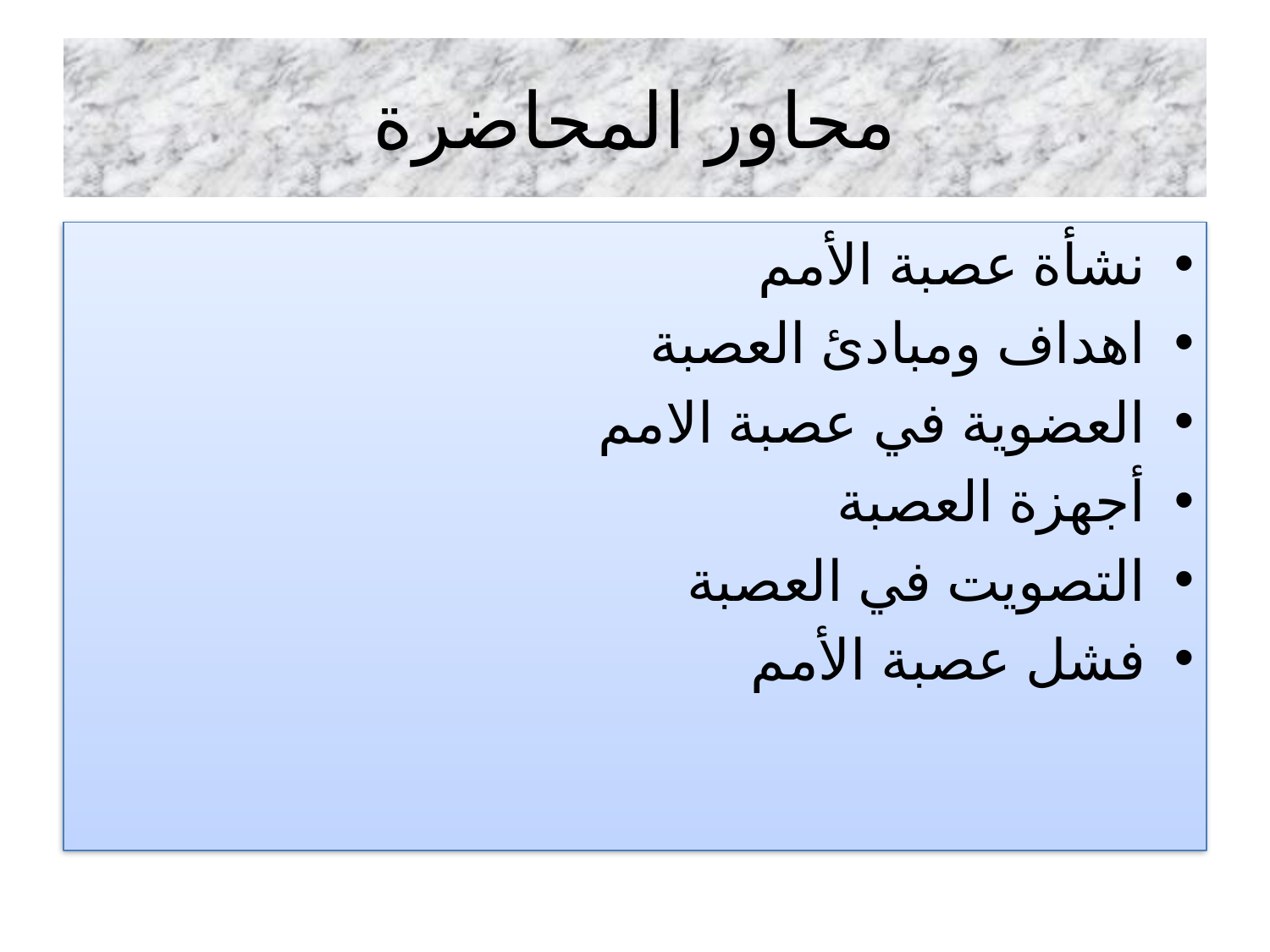

# محاور المحاضرة
نشأة عصبة الأمم
اهداف ومبادئ العصبة
العضوية في عصبة الامم
أجهزة العصبة
التصويت في العصبة
فشل عصبة الأمم